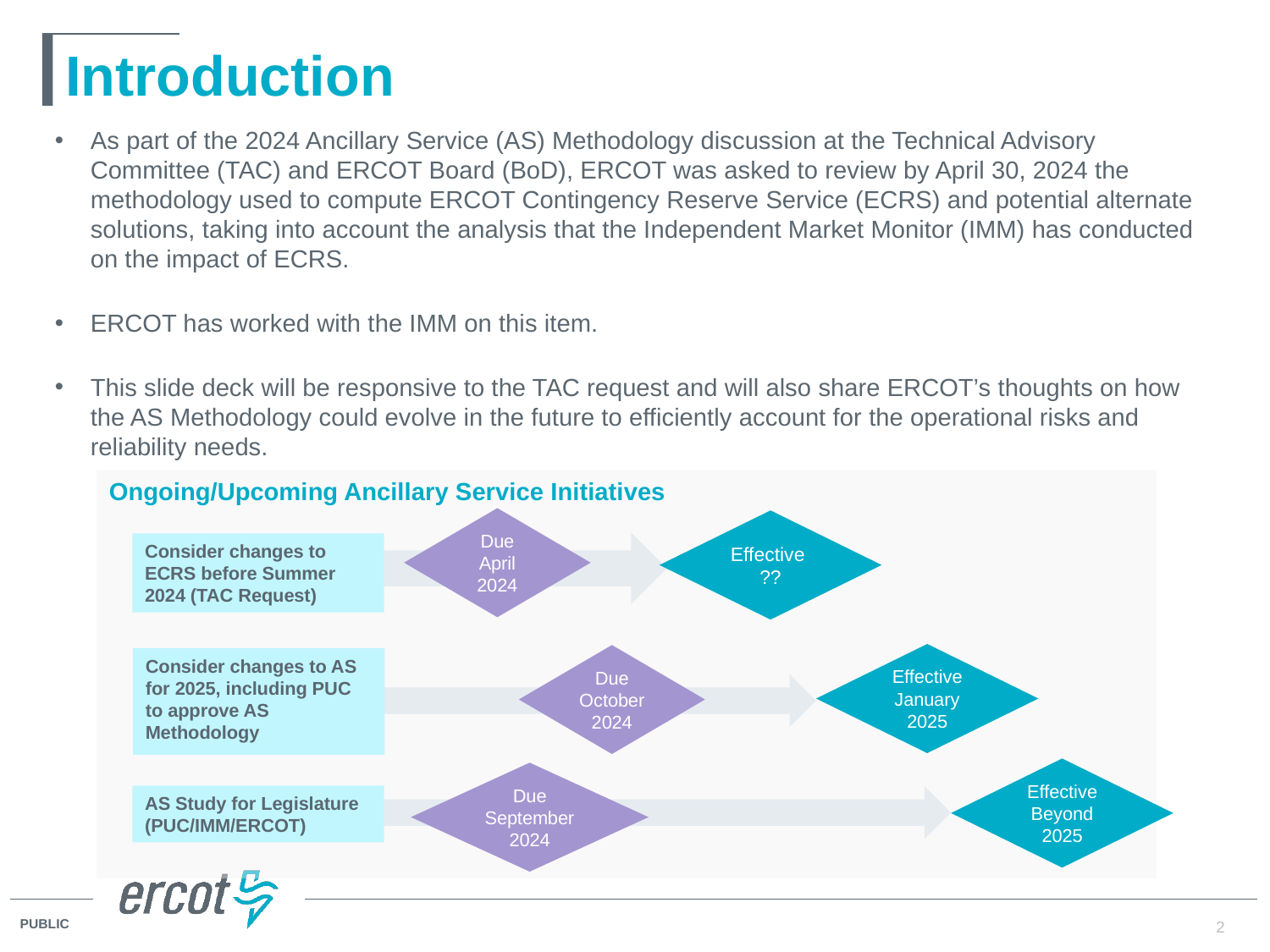

# Introduction
As part of the 2024 Ancillary Service (AS) Methodology discussion at the Technical Advisory Committee (TAC) and ERCOT Board (BoD), ERCOT was asked to review by April 30, 2024 the methodology used to compute ERCOT Contingency Reserve Service (ECRS) and potential alternate solutions, taking into account the analysis that the Independent Market Monitor (IMM) has conducted on the impact of ECRS.

ERCOT has worked with the IMM on this item.

This slide deck will be responsive to the TAC request and will also share ERCOT’s thoughts on how the AS Methodology could evolve in the future to efficiently account for the operational risks and reliability needs.

Ongoing/Upcoming Ancillary Service Initiatives
Effective January 2025
Due October 2024
Consider changes to AS for 2025, including PUC to approve AS Methodology

Effective Beyond 2025
Due September 2024
AS Study for Legislature (PUC/IMM/ERCOT)

Due April 2024
Effective
??

Consider changes to ECRS before Summer 2024 (TAC Request)